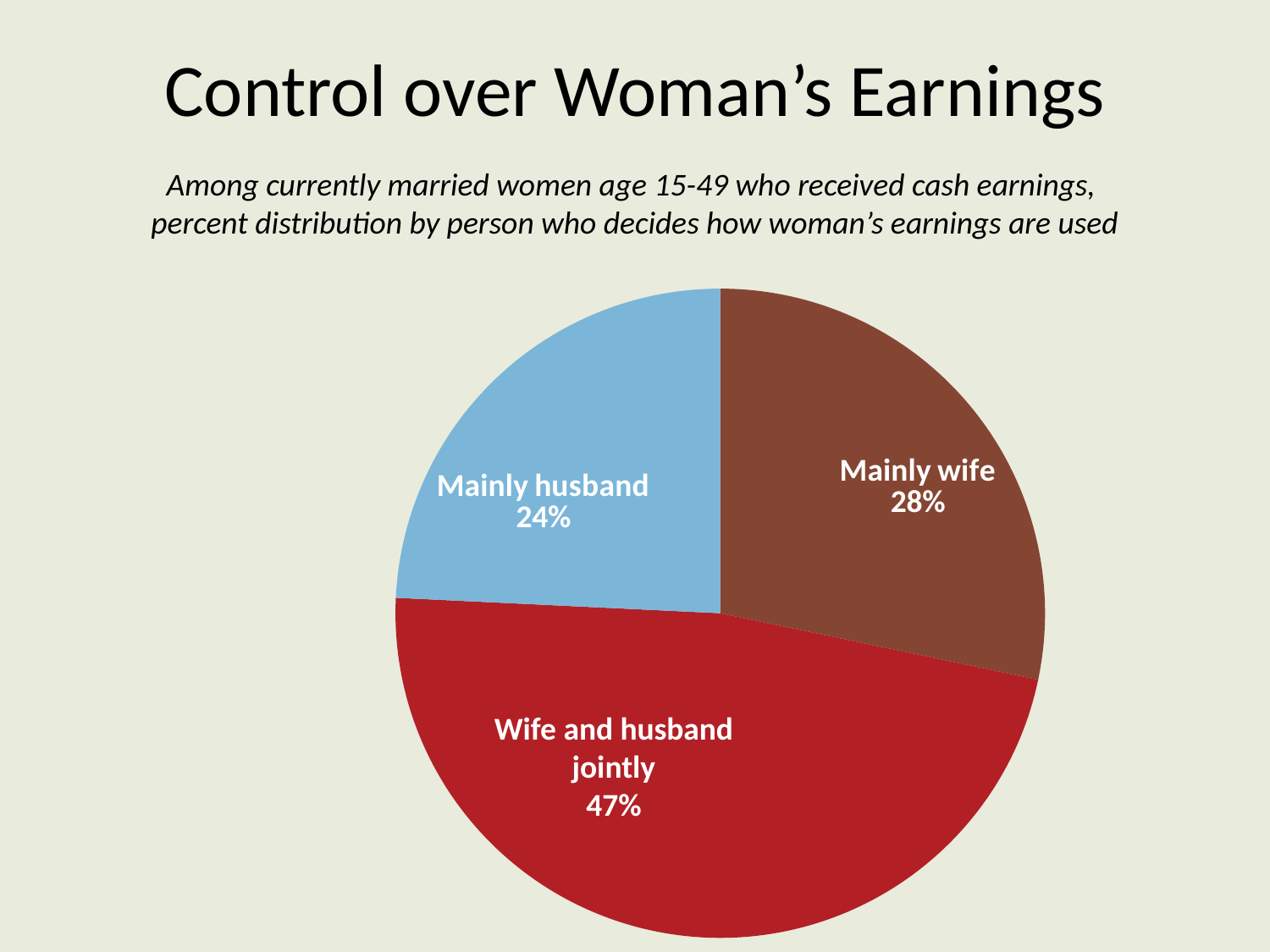

# Control over Woman’s Earnings
Among currently married women age 15-49 who received cash earnings,
percent distribution by person who decides how woman’s earnings are used

### Chart

| Category | Sales |
|---|---|
| Mainly wife | 28.0 |
| Wife and husband jointly | 47.0 |
| Mainly husband | 24.0 |
Wife and husband jointly
47%